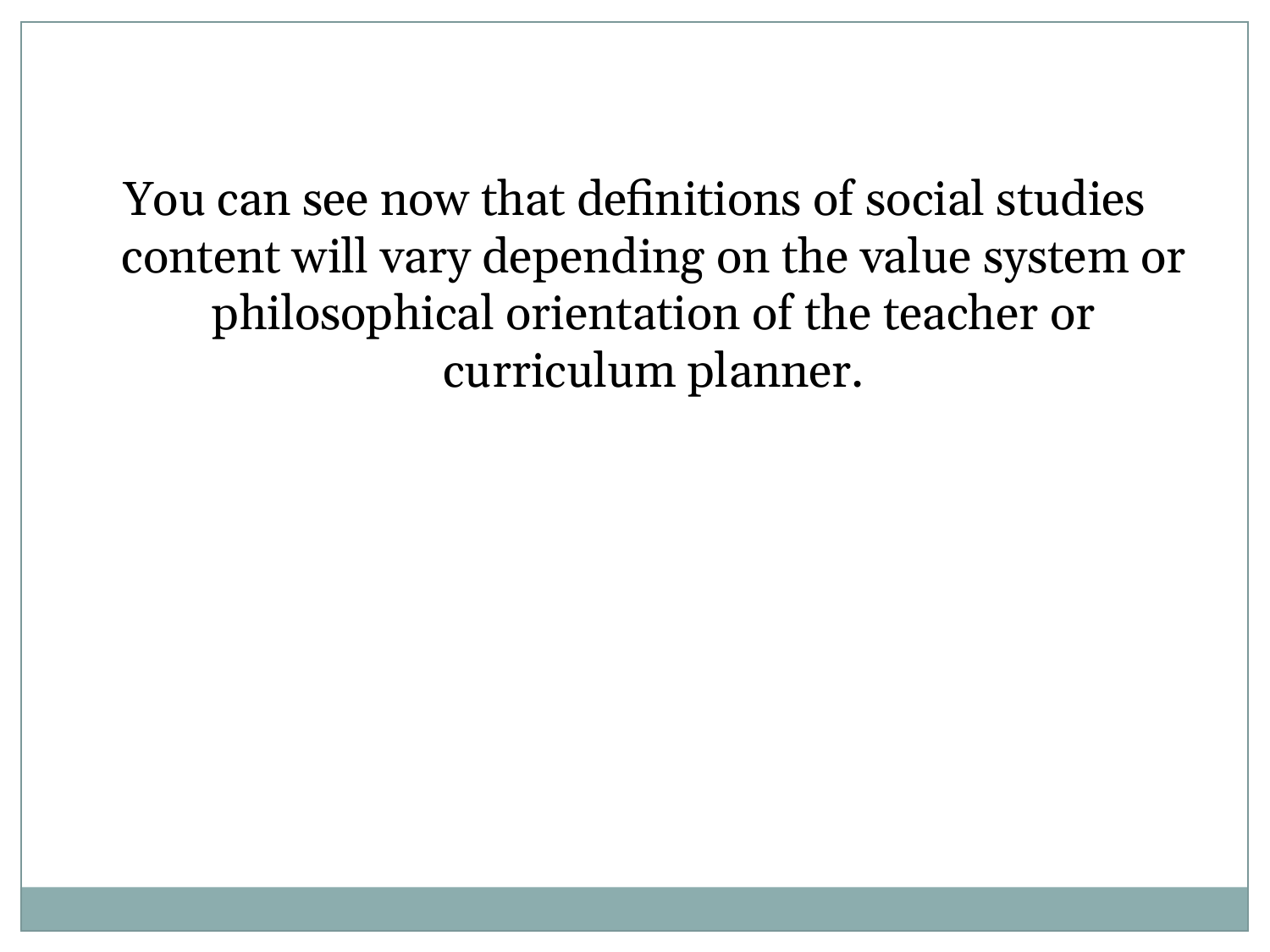

You can see now that definitions of social studies content will vary depending on the value system or philosophical orientation of the teacher or curriculum planner.